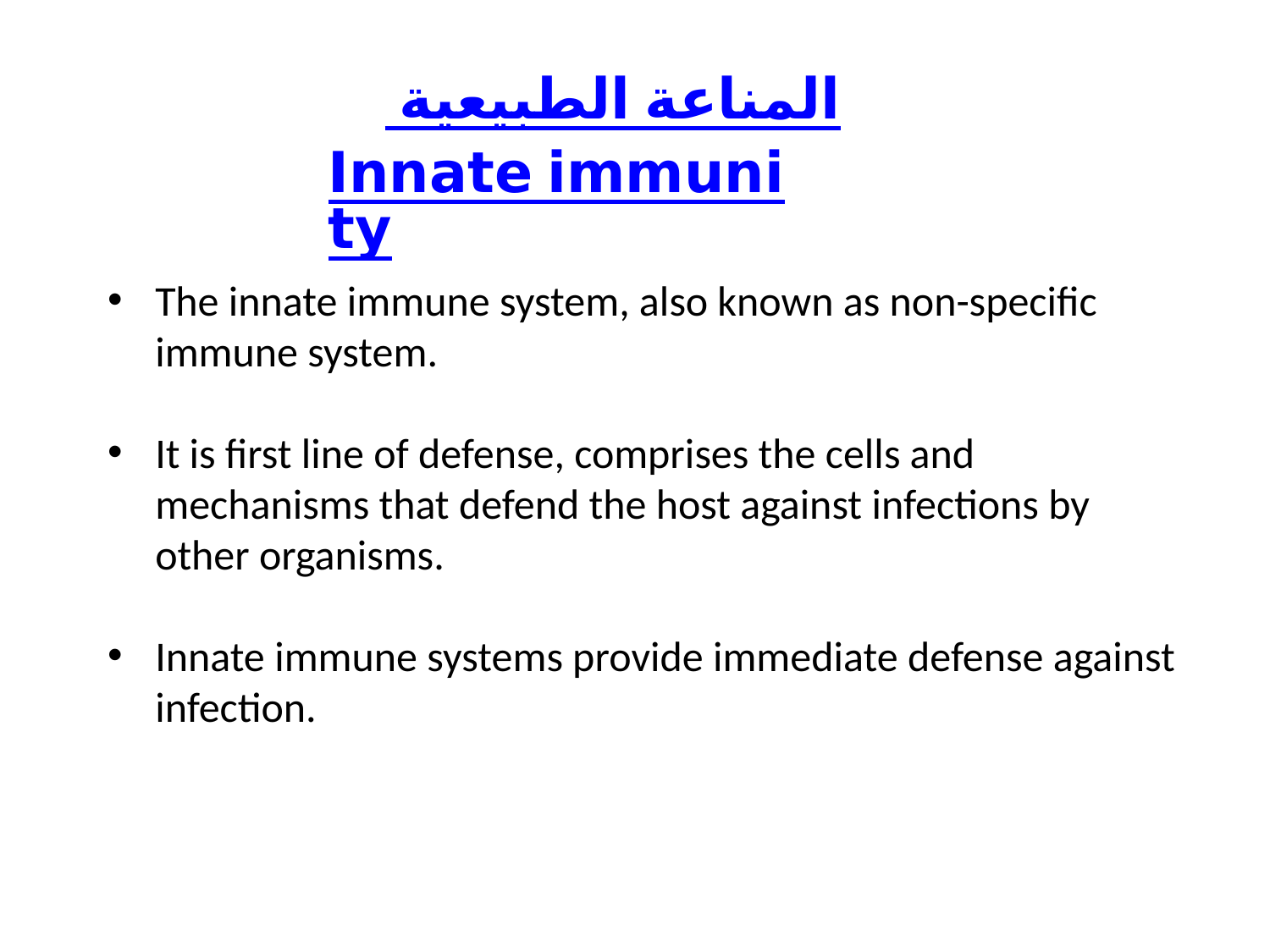

المناعة الطبيعية
Innate immunity
The innate immune system, also known as non-specific immune system.

It is first line of defense, comprises the cells and mechanisms that defend the host against infections by other organisms.

Innate immune systems provide immediate defense against infection.